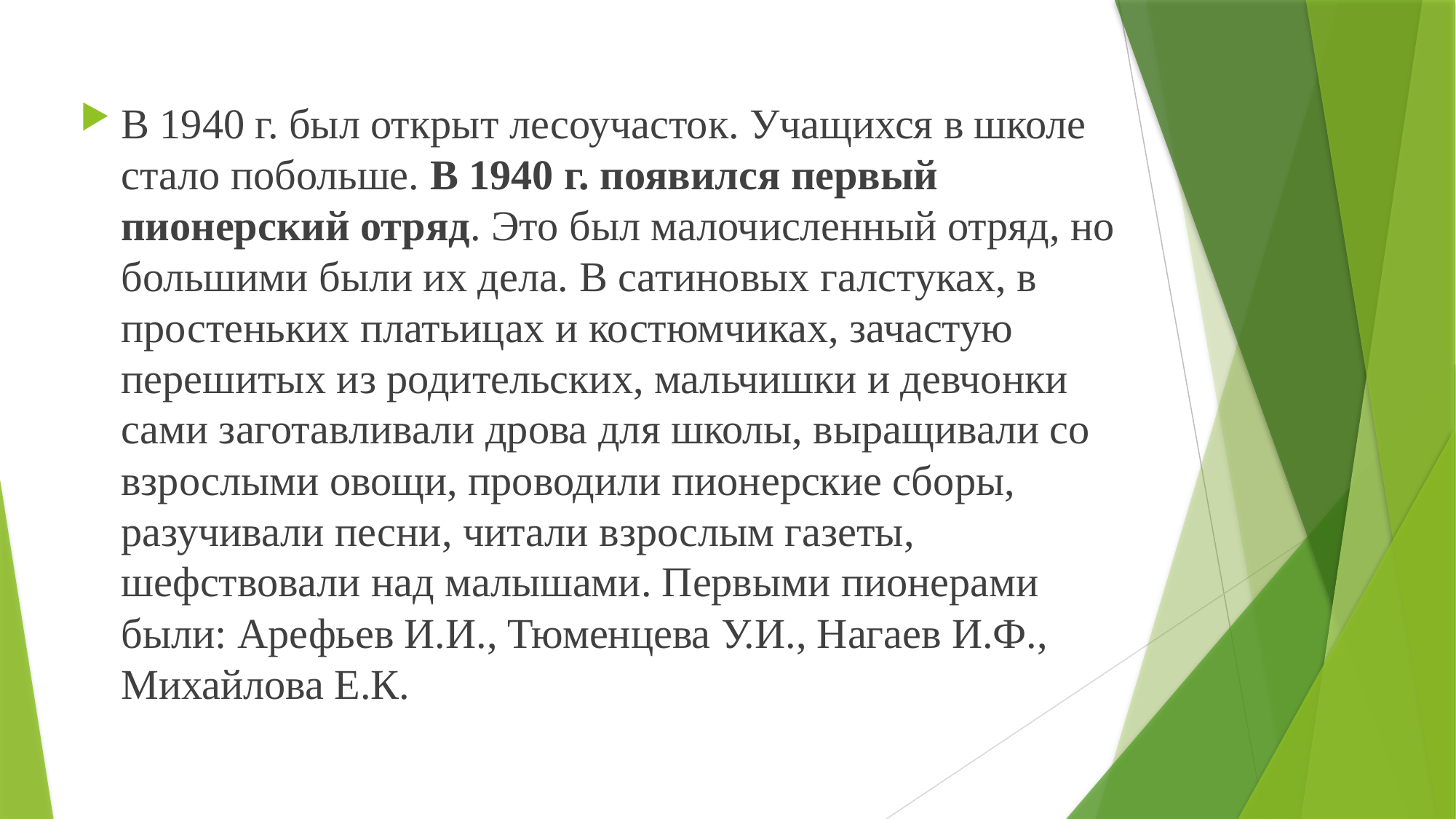

В 1940 г. был открыт лесоучасток. Учащихся в школе стало побольше. В 1940 г. появился первый пионерский отряд. Это был малочисленный отряд, но большими были их дела. В сатиновых галстуках, в простеньких платьицах и костюмчиках, зачастую перешитых из родительских, мальчишки и девчонки сами заготавливали дрова для школы, выращивали со взрослыми овощи, проводили пионерские сборы, разучивали песни, читали взрослым газеты, шефствовали над малышами. Первыми пионерами были: Арефьев И.И., Тюменцева У.И., Нагаев И.Ф., Михайлова Е.К.